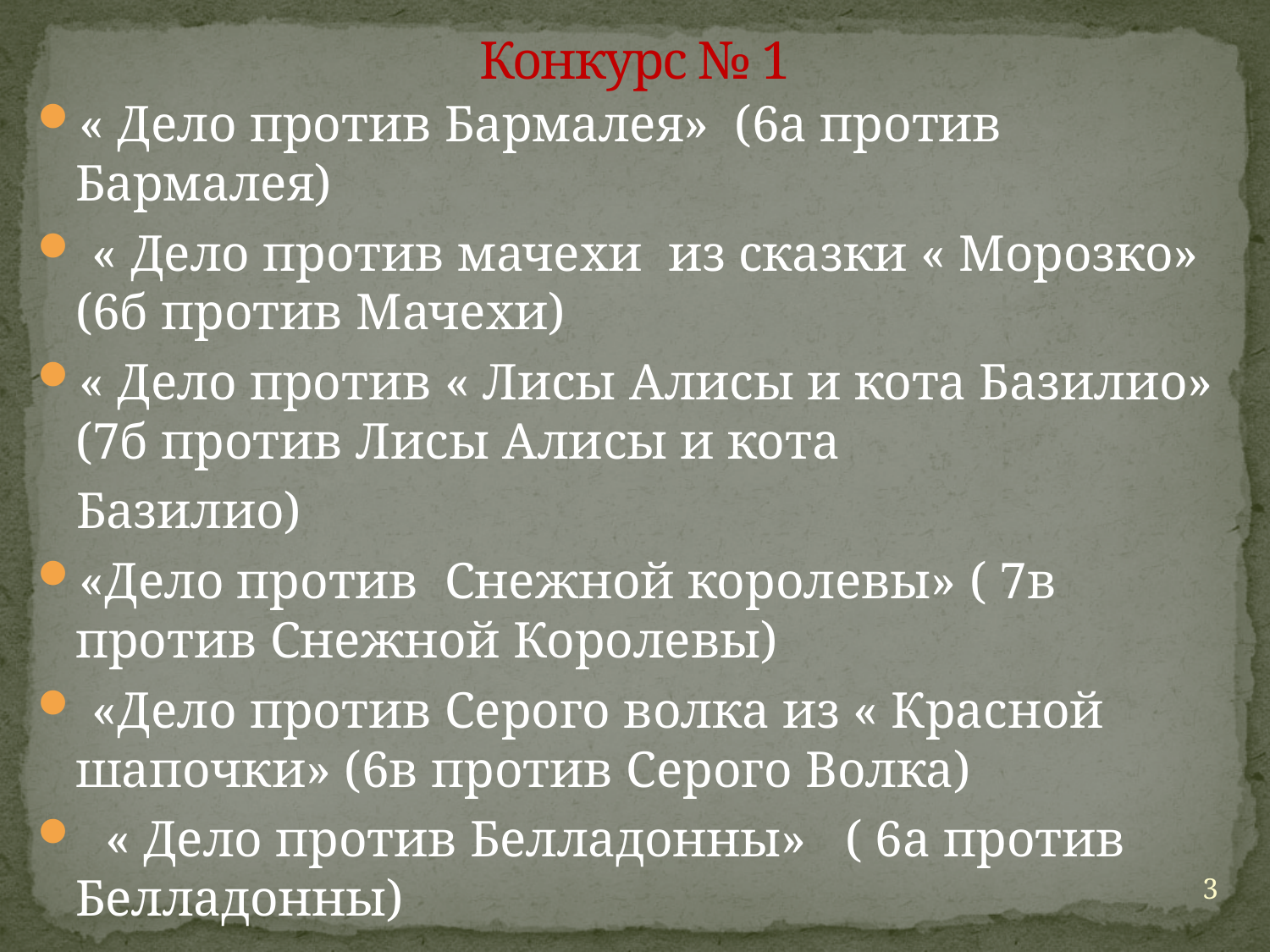

# Конкурс № 1
« Дело против Бармалея»  (6а против  Бармалея)
 « Дело против мачехи  из сказки « Морозко»  (6б против Мачехи)
« Дело против « Лисы Алисы и кота Базилио» (7б против Лисы Алисы и кота
   Базилио)
«Дело против  Снежной королевы» ( 7в против Снежной Королевы)
 «Дело против Серого волка из « Красной шапочки» (6в против Серого Волка)
  « Дело против Белладонны»   ( 6а против Белладонны)
3